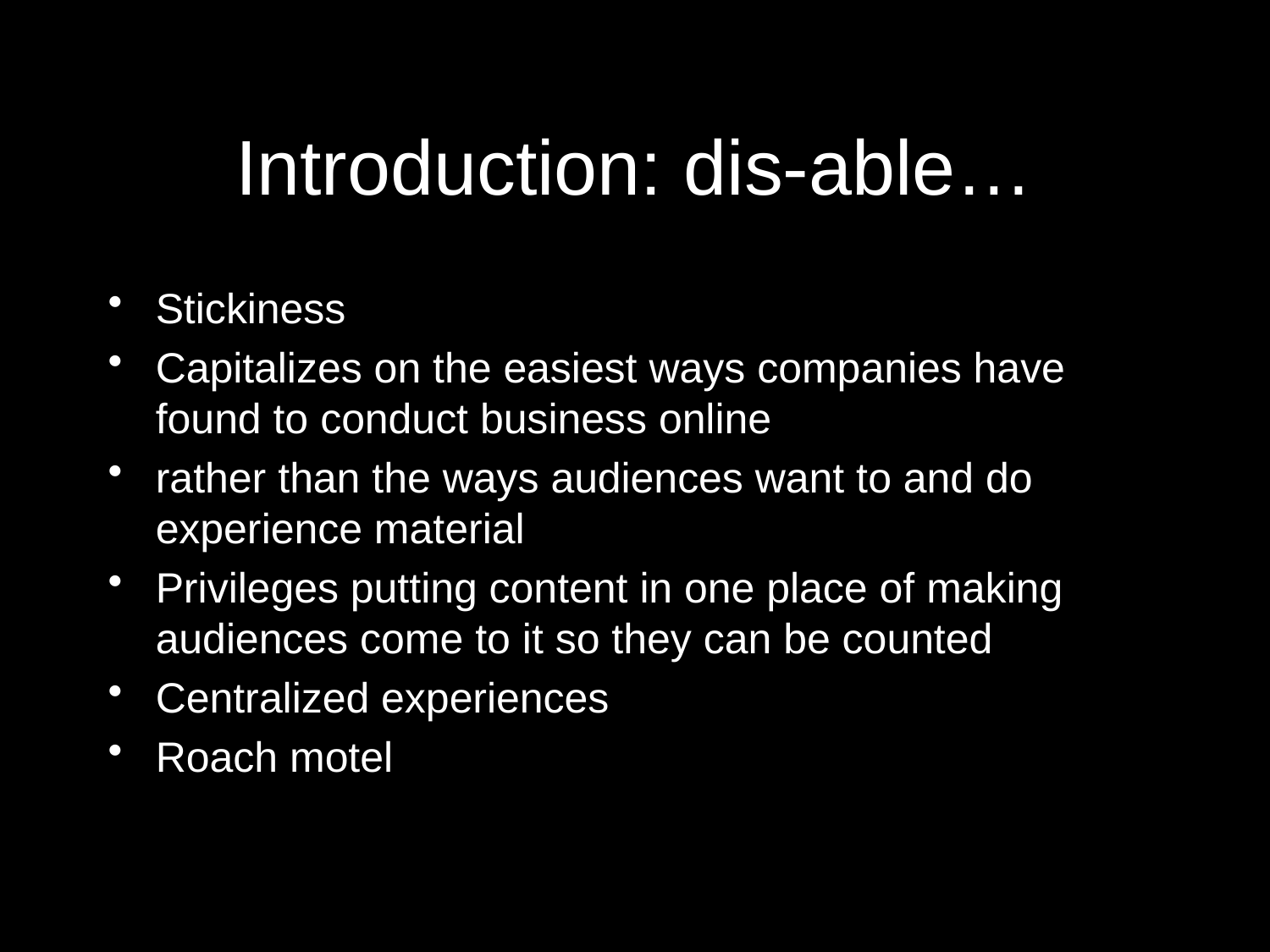

# Introduction: dis-able…
Stickiness
Capitalizes on the easiest ways companies have found to conduct business online
rather than the ways audiences want to and do experience material
Privileges putting content in one place of making audiences come to it so they can be counted
Centralized experiences
Roach motel